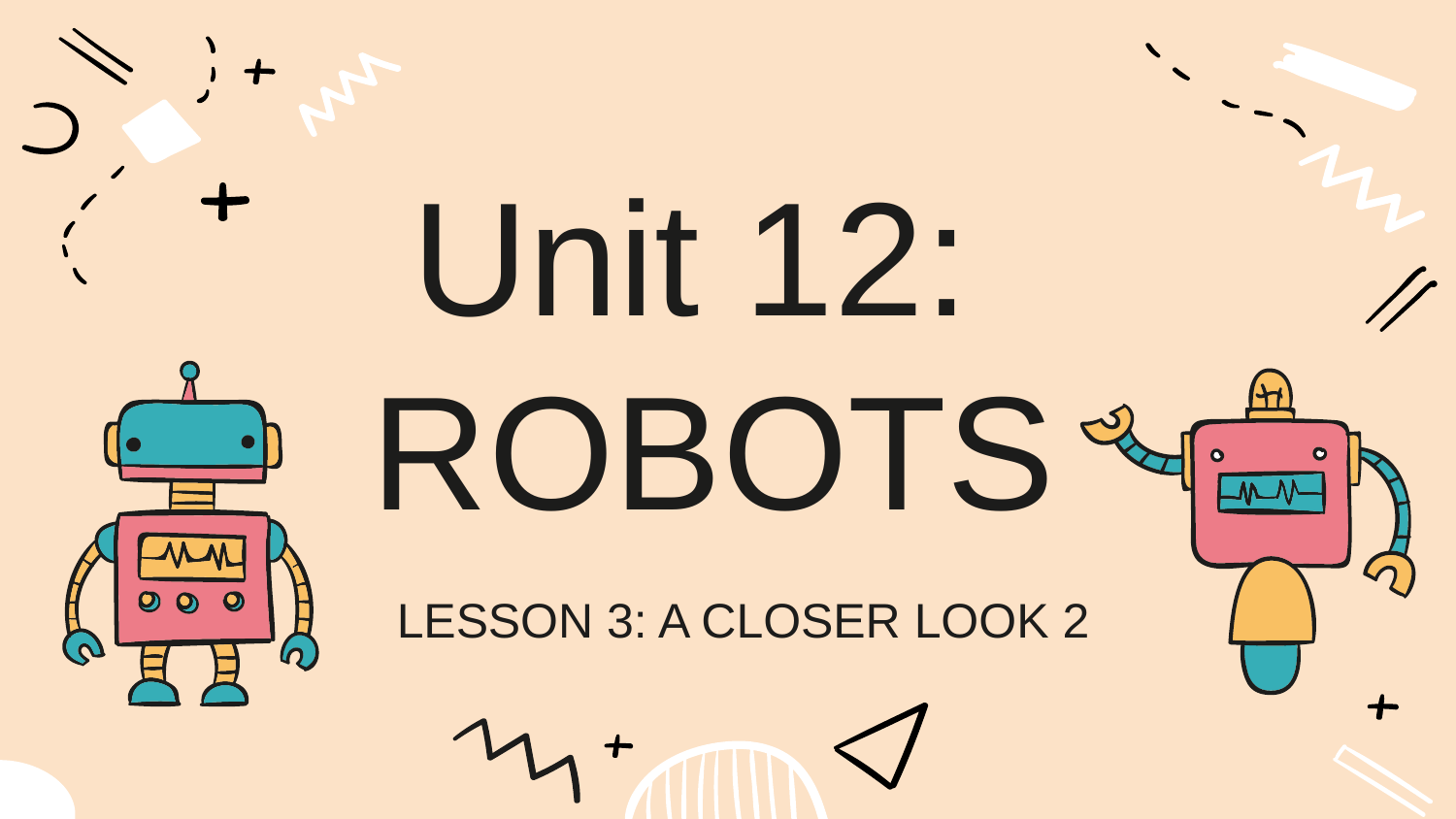

# Unit 12: ROBOTS

LESSON 3: A CLOSER LOOK 2